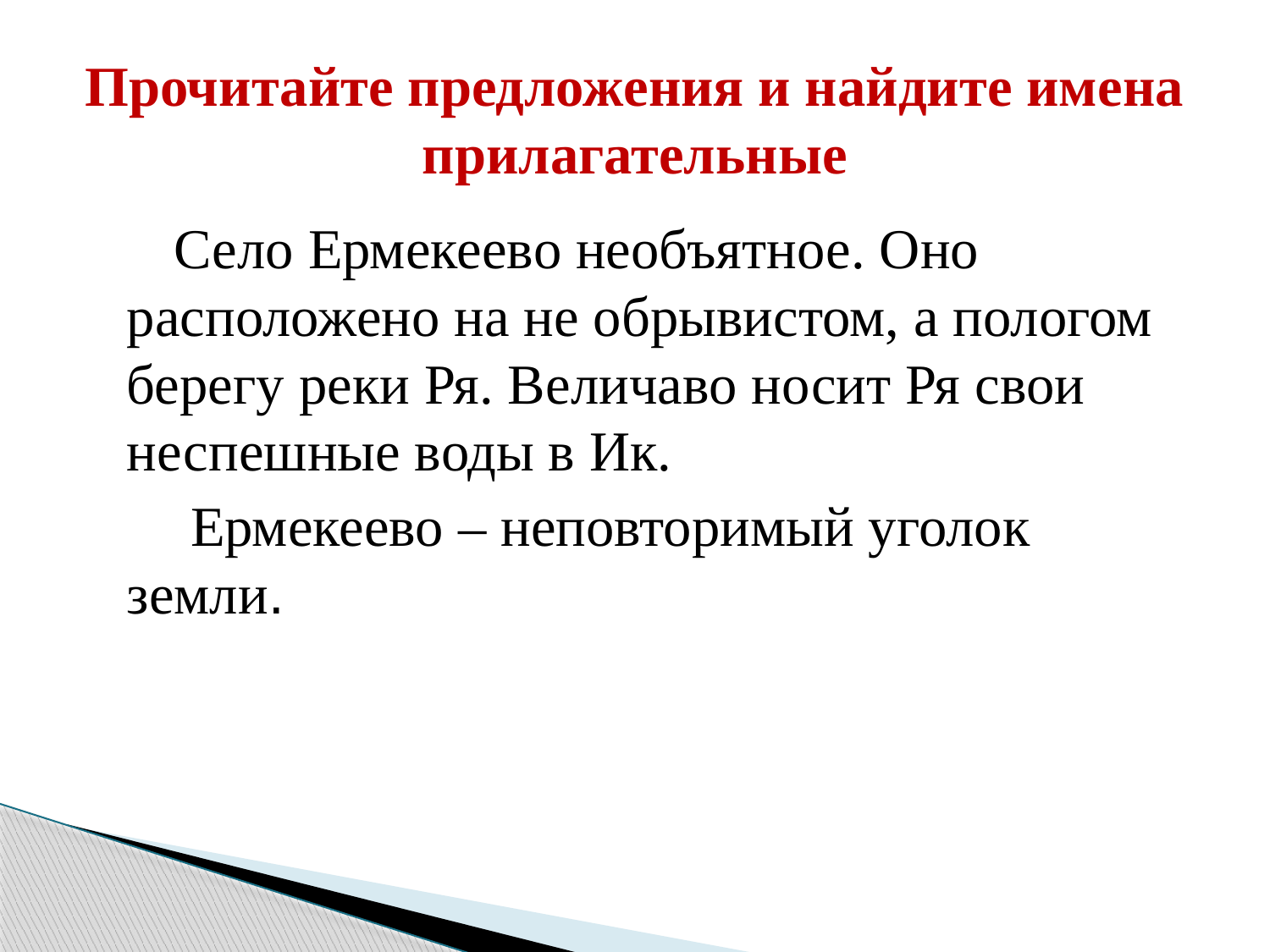

# Прочитайте предложения и найдите имена прилагательные
       Село Ермекеево необъятное. Оно расположено на не обрывистом, а пологом берегу реки Ря. Величаво носит Ря свои неспешные воды в Ик.
       Ермекеево – неповторимый уголок земли.